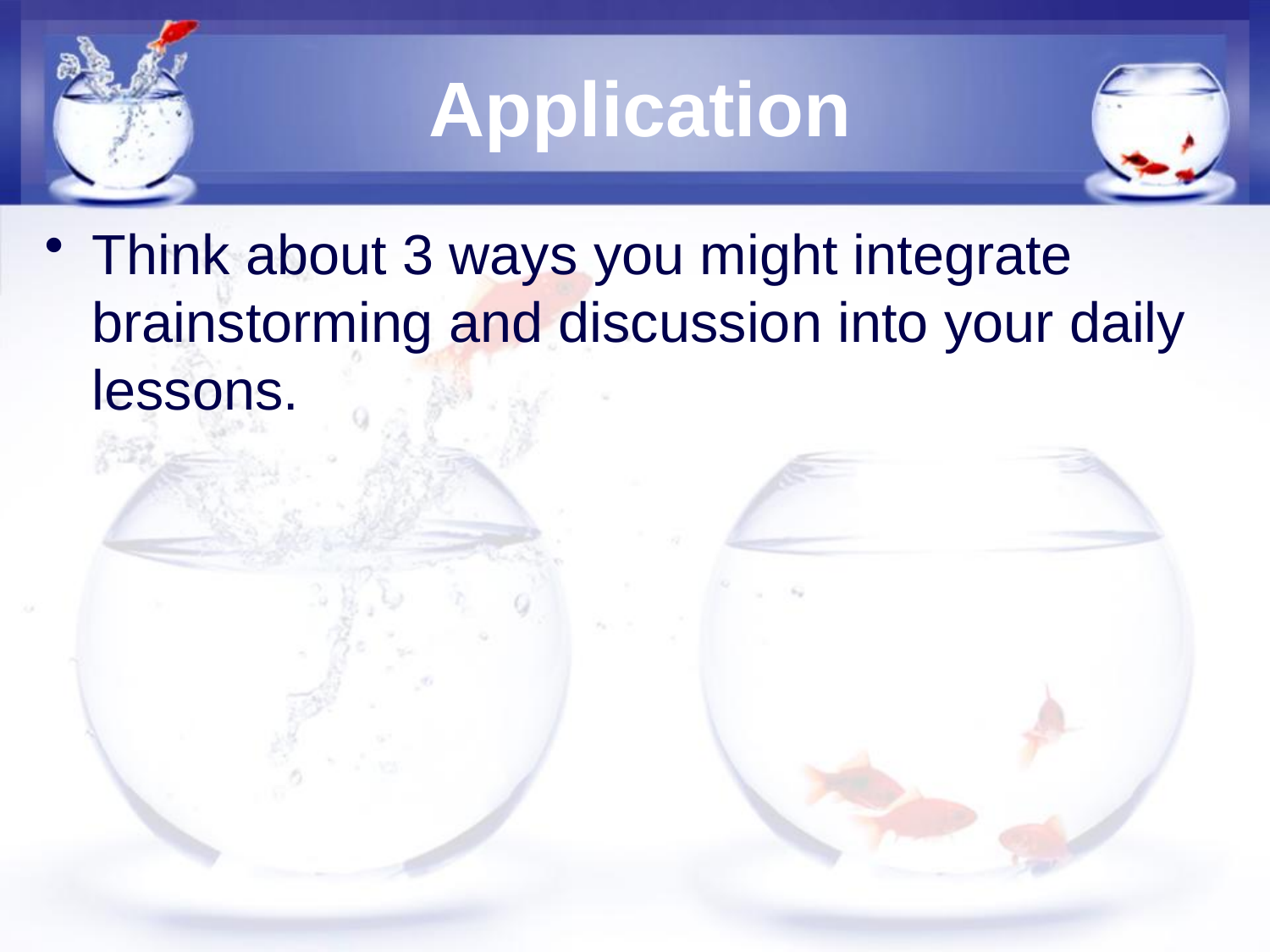

# Application
Think about 3 ways you might integrate brainstorming and discussion into your daily lessons.